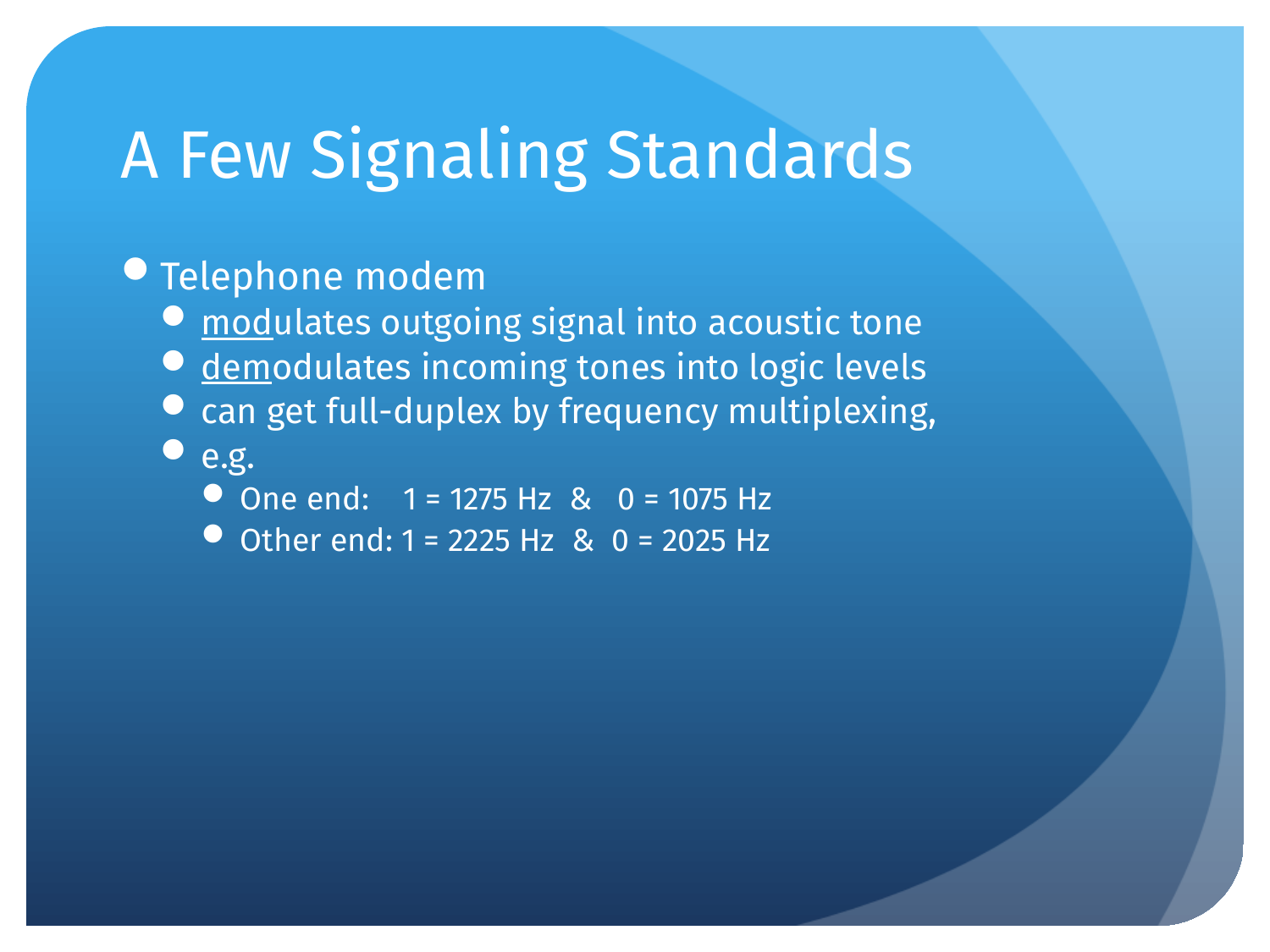

# A Few Signaling Standards
Telephone modem
modulates outgoing signal into acoustic tone
demodulates incoming tones into logic levels
can get full-duplex by frequency multiplexing,
e.g.
One end:    1 = 1275 Hz  &   0 = 1075 Hz
Other end: 1 = 2225 Hz  &  0 = 2025 Hz